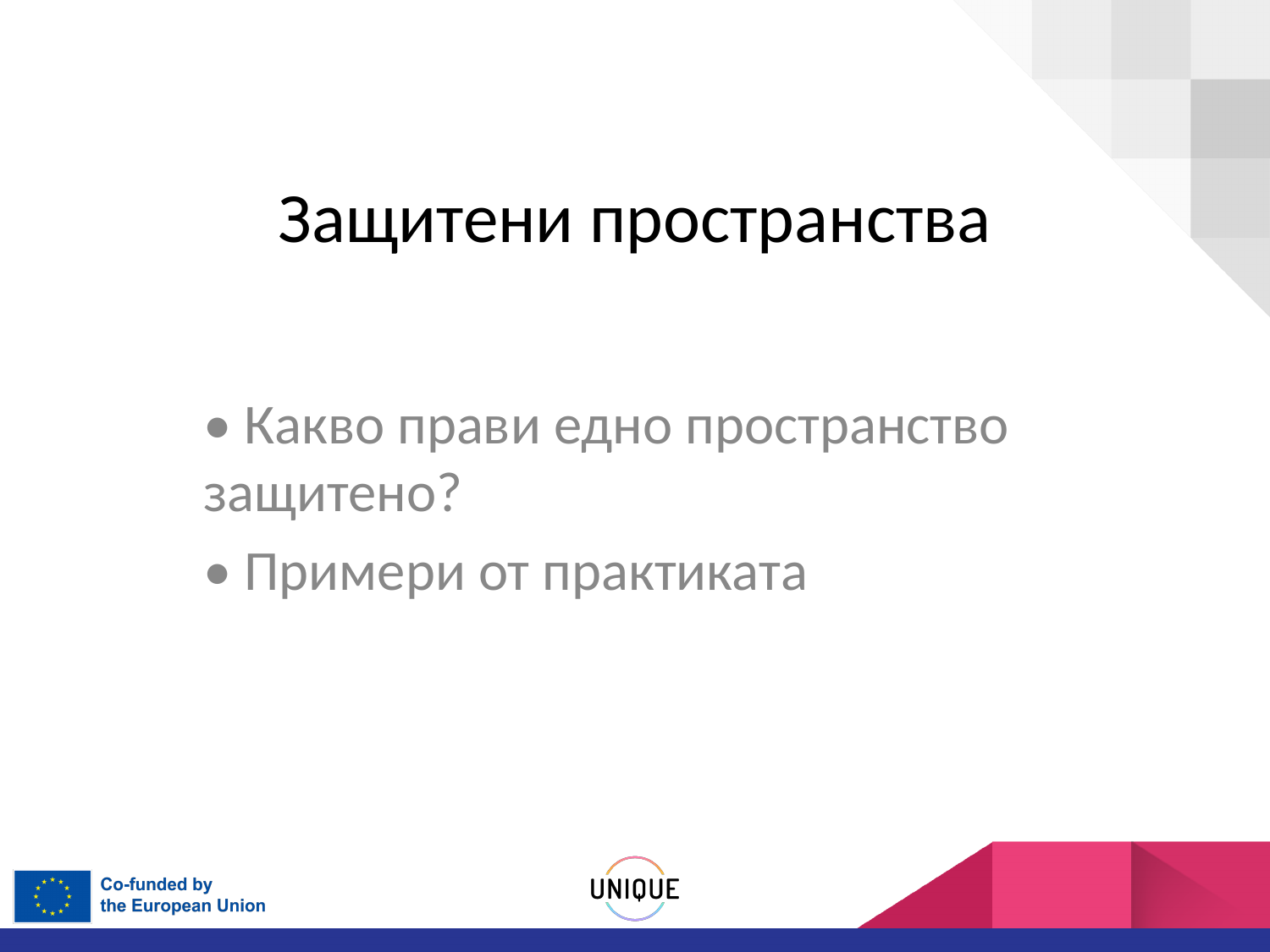

# Защитени пространства
• Какво прави едно пространство защитено?
• Примери от практиката